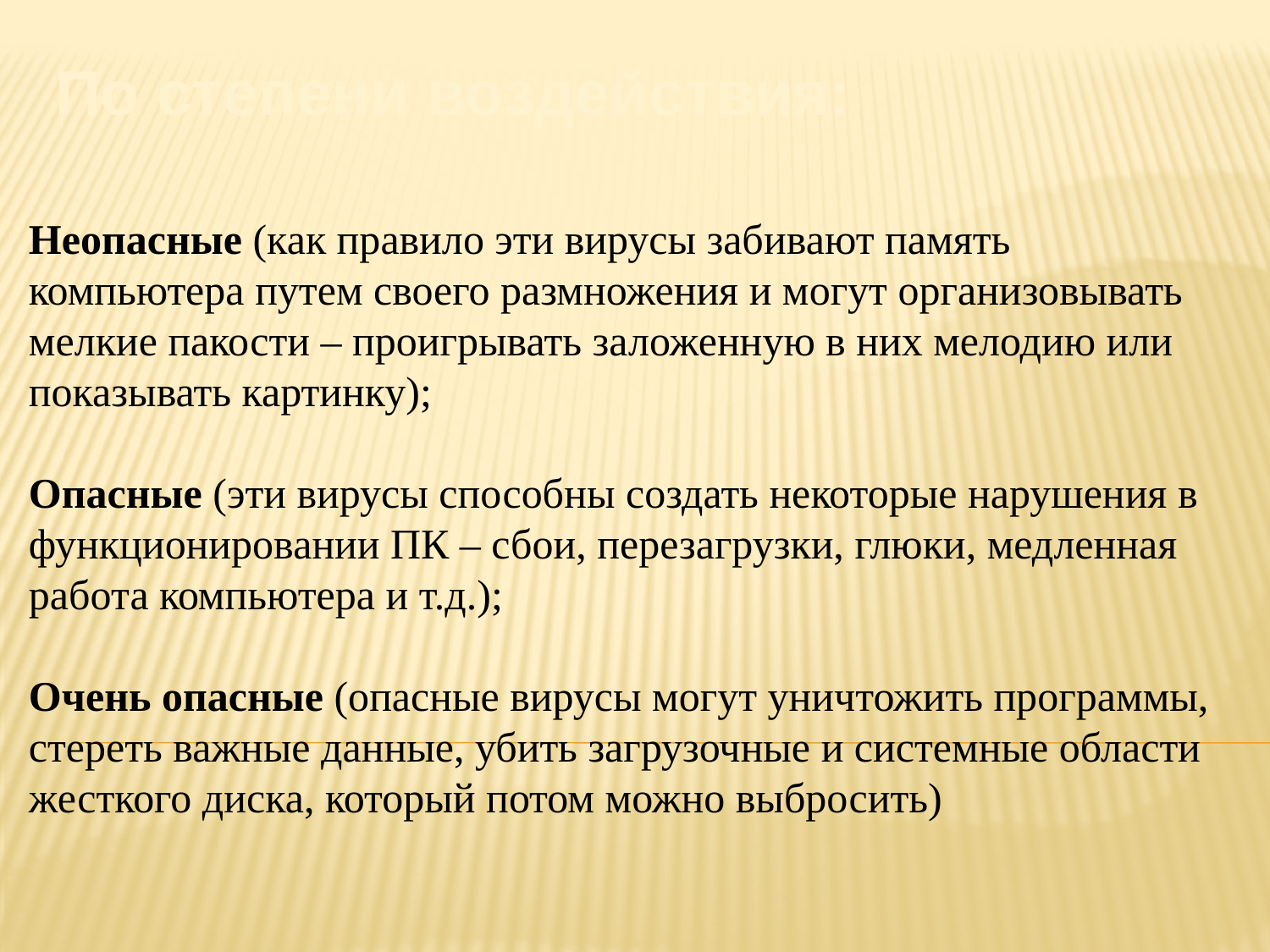

По степени воздействия:

Неопасные (как правило эти вирусы забивают память компьютера путем своего размножения и могут организовывать мелкие пакости – проигрывать заложенную в них мелодию или показывать картинку);
Опасные (эти вирусы способны создать некоторые нарушения в функционировании ПК – сбои, перезагрузки, глюки, медленная работа компьютера и т.д.);
Очень опасные (опасные вирусы могут уничтожить программы, стереть важные данные, убить загрузочные и системные области жесткого диска, который потом можно выбросить)